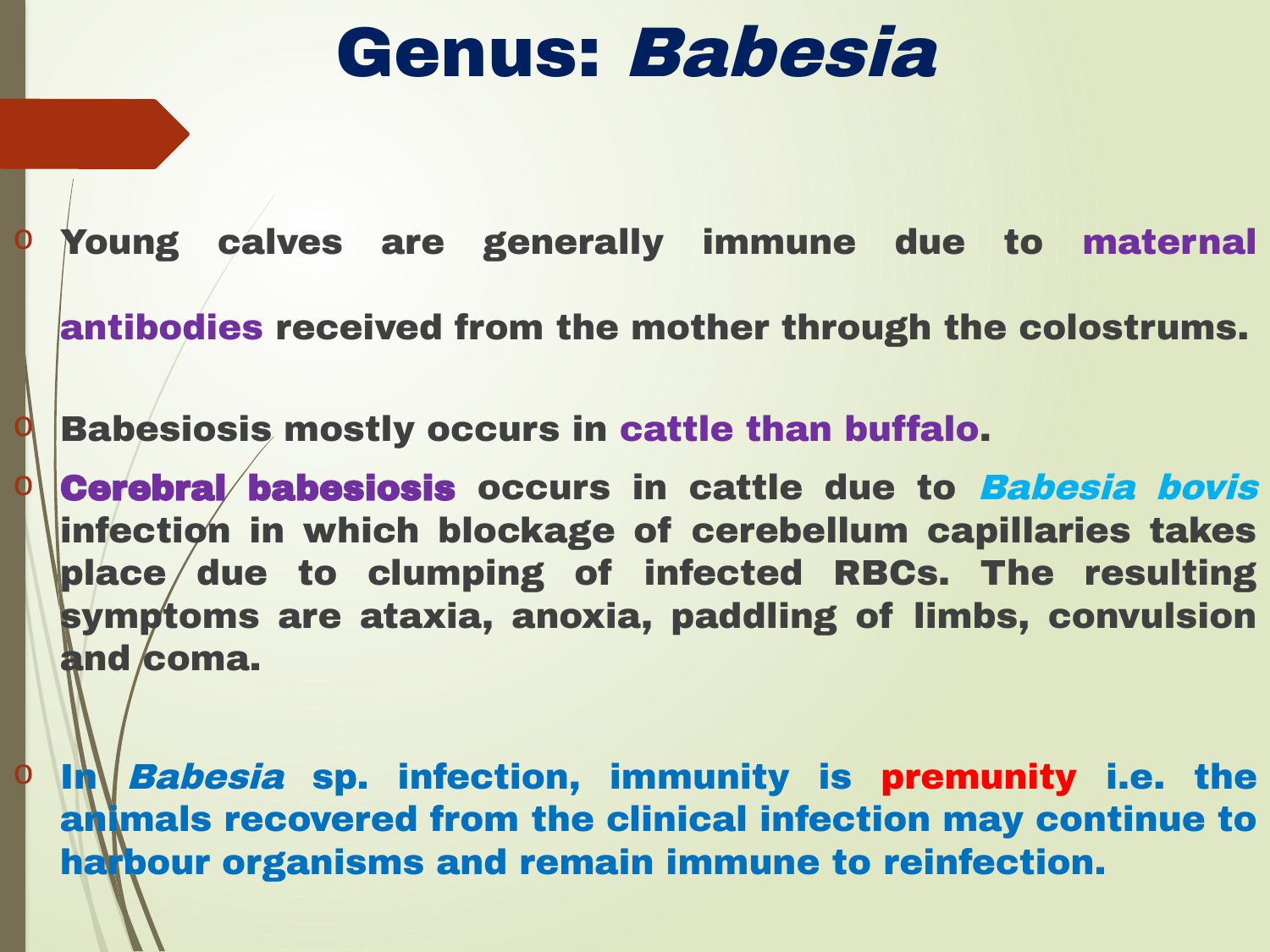

# Genus: Babesia
Young calves are generally immune due to maternal antibodies received from the mother through the colostrums.
Babesiosis mostly occurs in cattle than buffalo.
Cerebral babesiosis occurs in cattle due to Babesia bovis infection in which blockage of cerebellum capillaries takes place due to clumping of infected RBCs. The resulting symptoms are ataxia, anoxia, paddling of limbs, convulsion and coma.

In Babesia sp. infection, immunity is premunity i.e. the animals recovered from the clinical infection may continue to harbour organisms and remain immune to reinfection.